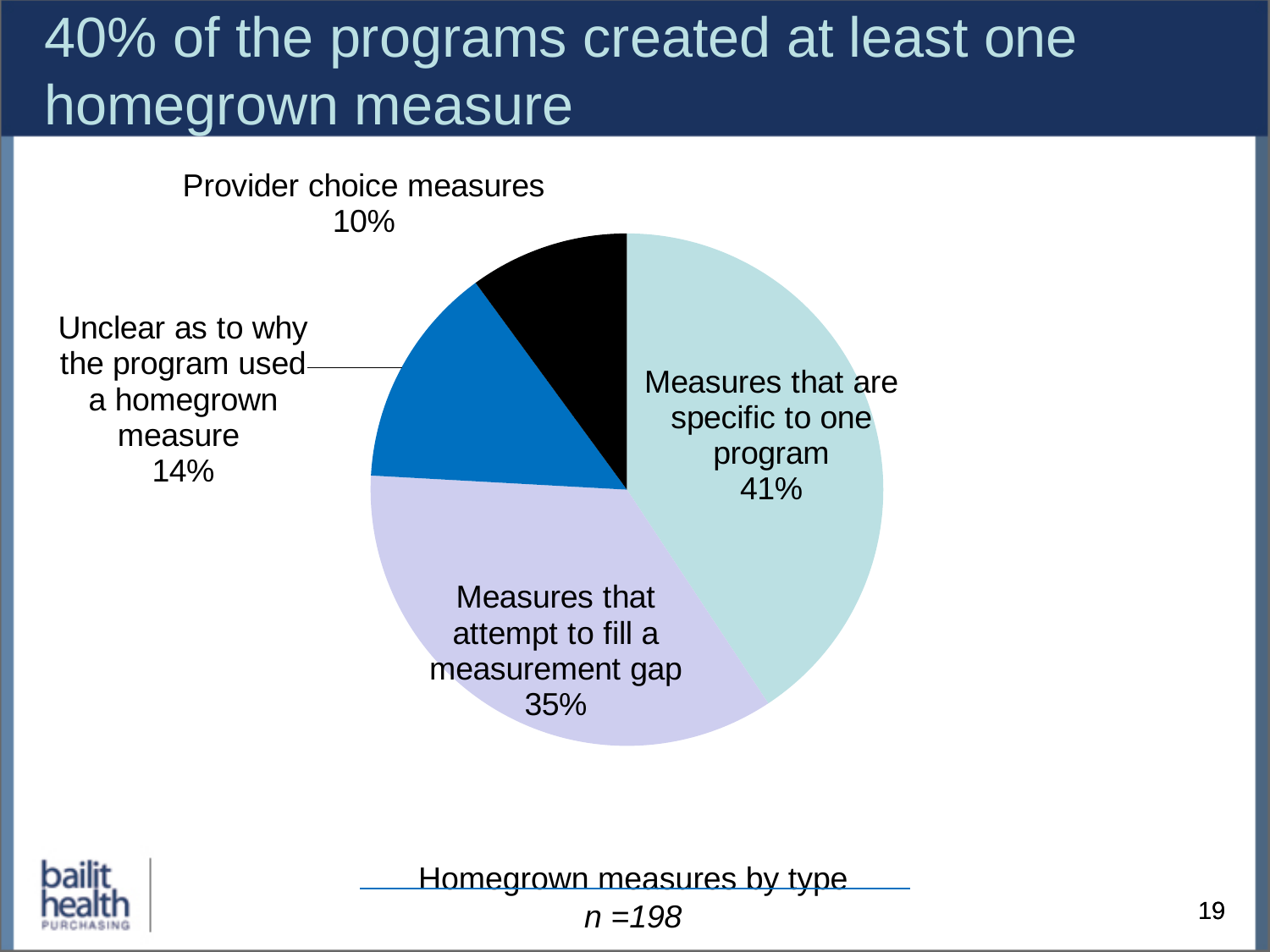

# 40% of the programs created at least one homegrown measure

### Chart

| Category | Column1 |
|---|---|
| Measures that are specific to one program | 81.0 |
| Measures that attempt to fill a measurement gap | 70.0 |
| Measures that are similar to a standard measure | 28.0 |
| Provider choice measures | 20.0 |
Homegrown measures by type
n =198
19
19